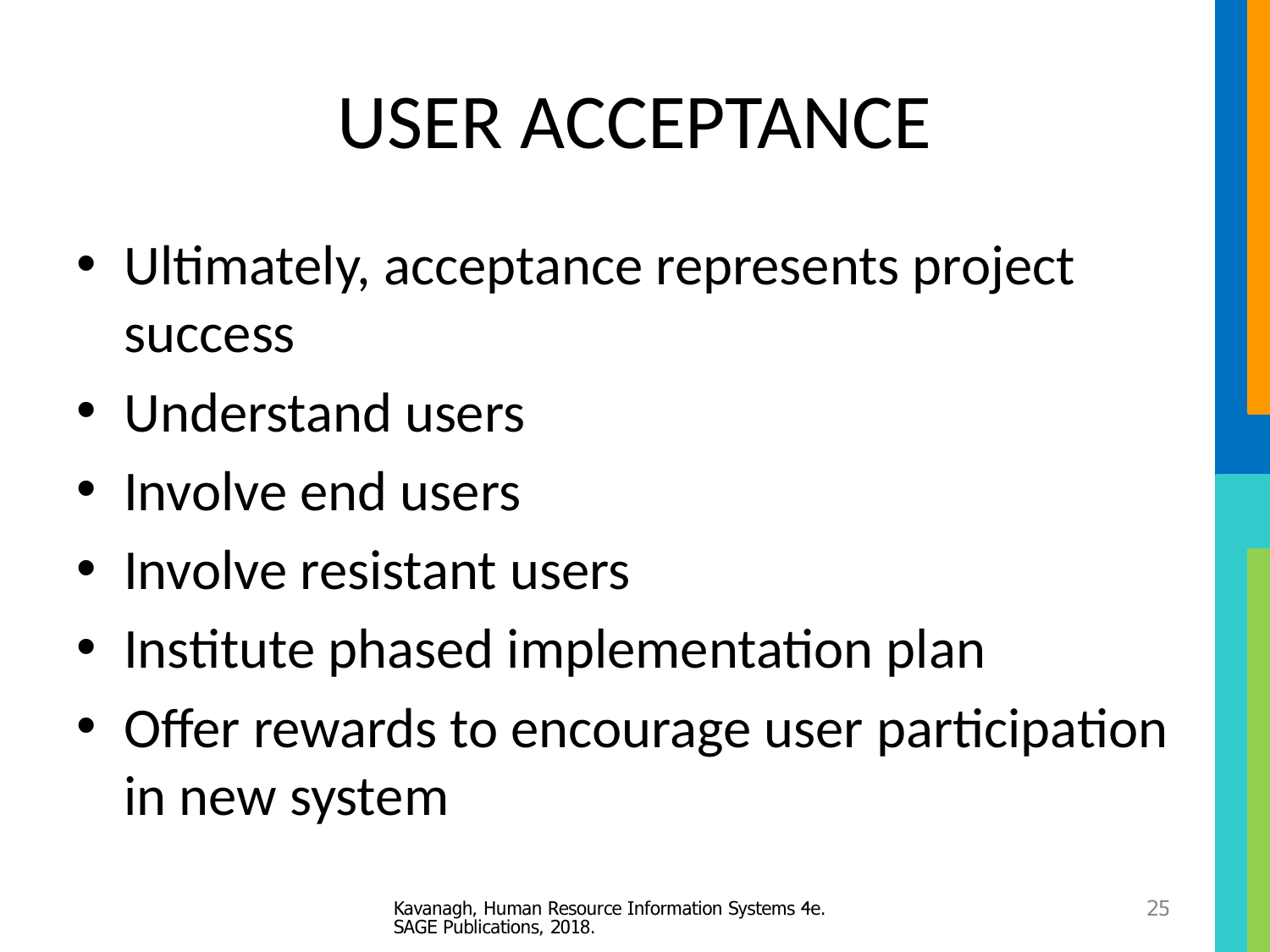

# USER ACCEPTANCE
Ultimately, acceptance represents project success
Understand users
Involve end users
Involve resistant users
Institute phased implementation plan
Offer rewards to encourage user participation in new system

Kavanagh, Human Resource Information Systems 4e. SAGE Publications, 2018.
25